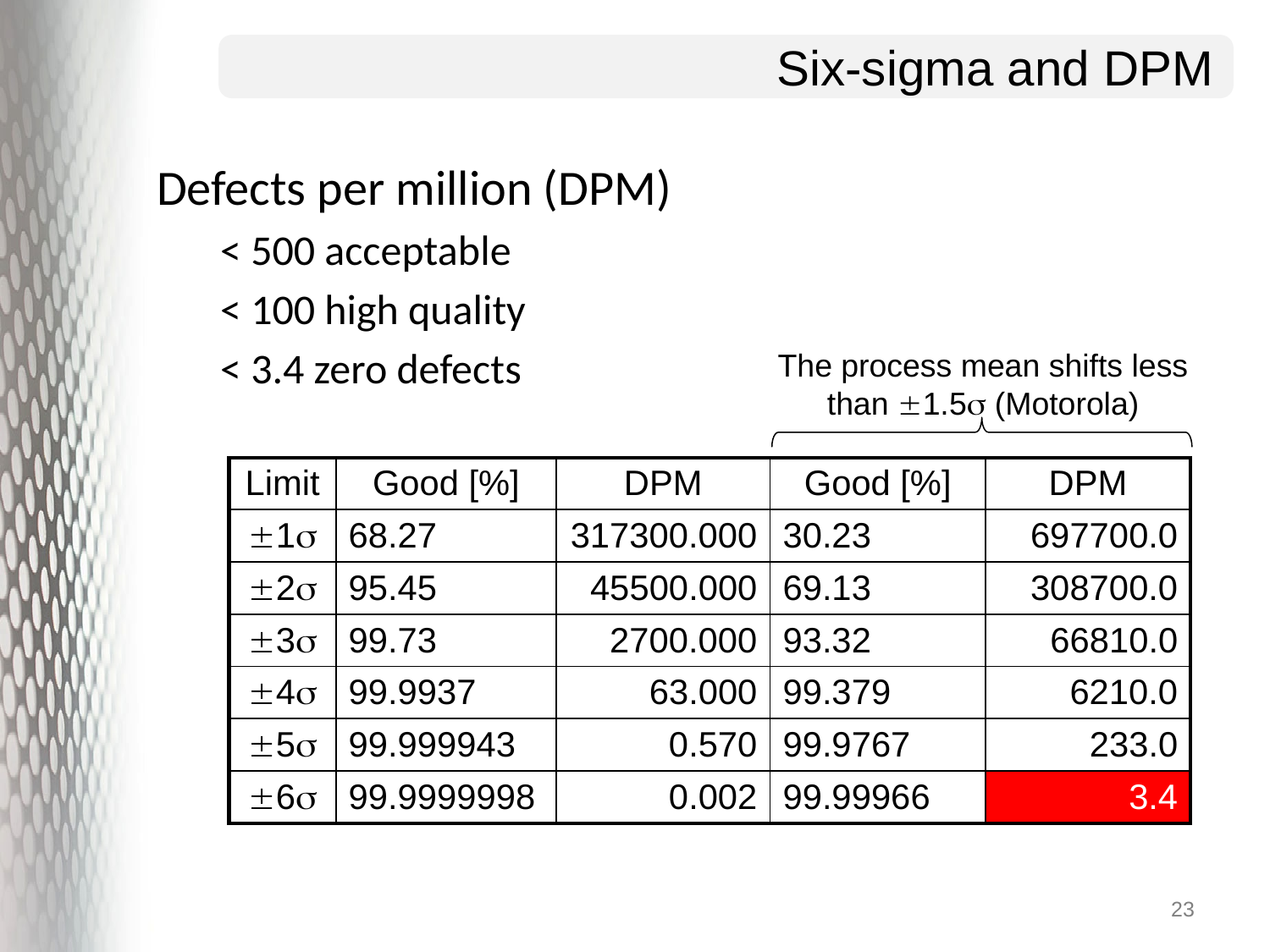

# Six-sigma and DPM
Defects per million (DPM)
< 500 acceptable
< 100 high quality
< 3.4 zero defects

The process mean shifts less than ±1.5σ (Motorola)
| Limit | Good [%] | DPM | Good [%] | DPM |
| --- | --- | --- | --- | --- |
| ±1σ | 68.27 | 317300.000 | 30.23 | 697700.0 |
| ±2σ | 95.45 | 45500.000 | 69.13 | 308700.0 |
| ±3σ | 99.73 | 2700.000 | 93.32 | 66810.0 |
| ±4σ | 99.9937 | 63.000 | 99.379 | 6210.0 |
| ±5σ | 99.999943 | 0.570 | 99.9767 | 233.0 |
| ±6σ | 99.9999998 | 0.002 | 99.99966 | 3.4 |